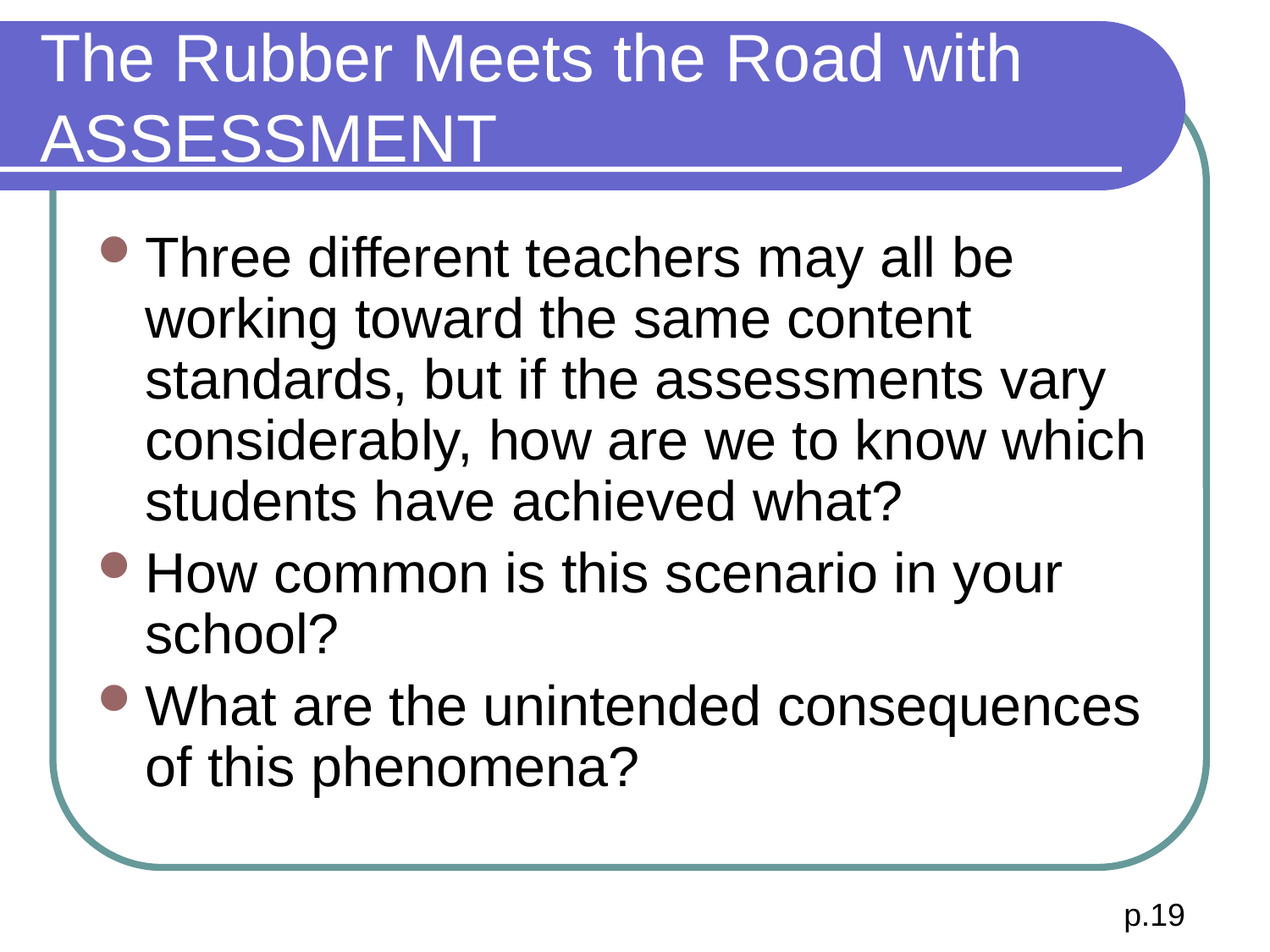

# The Rubber Meets the Road with ASSESSMENT
Three different teachers may all be working toward the same content standards, but if the assessments vary considerably, how are we to know which students have achieved what?
How common is this scenario in your school?
What are the unintended consequences of this phenomena?
p.19